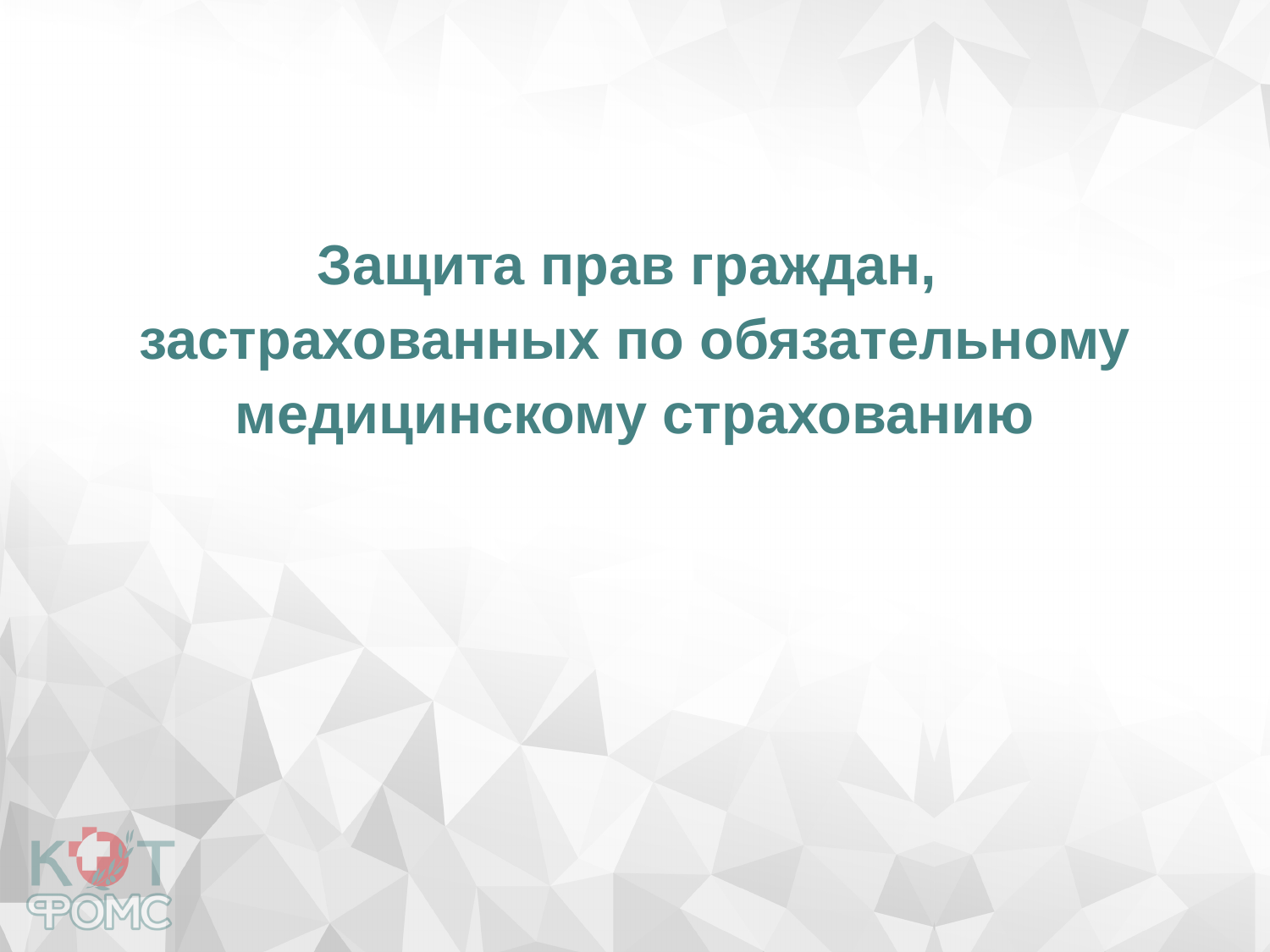

Защита прав граждан,
застрахованных по обязательному медицинскому страхованию